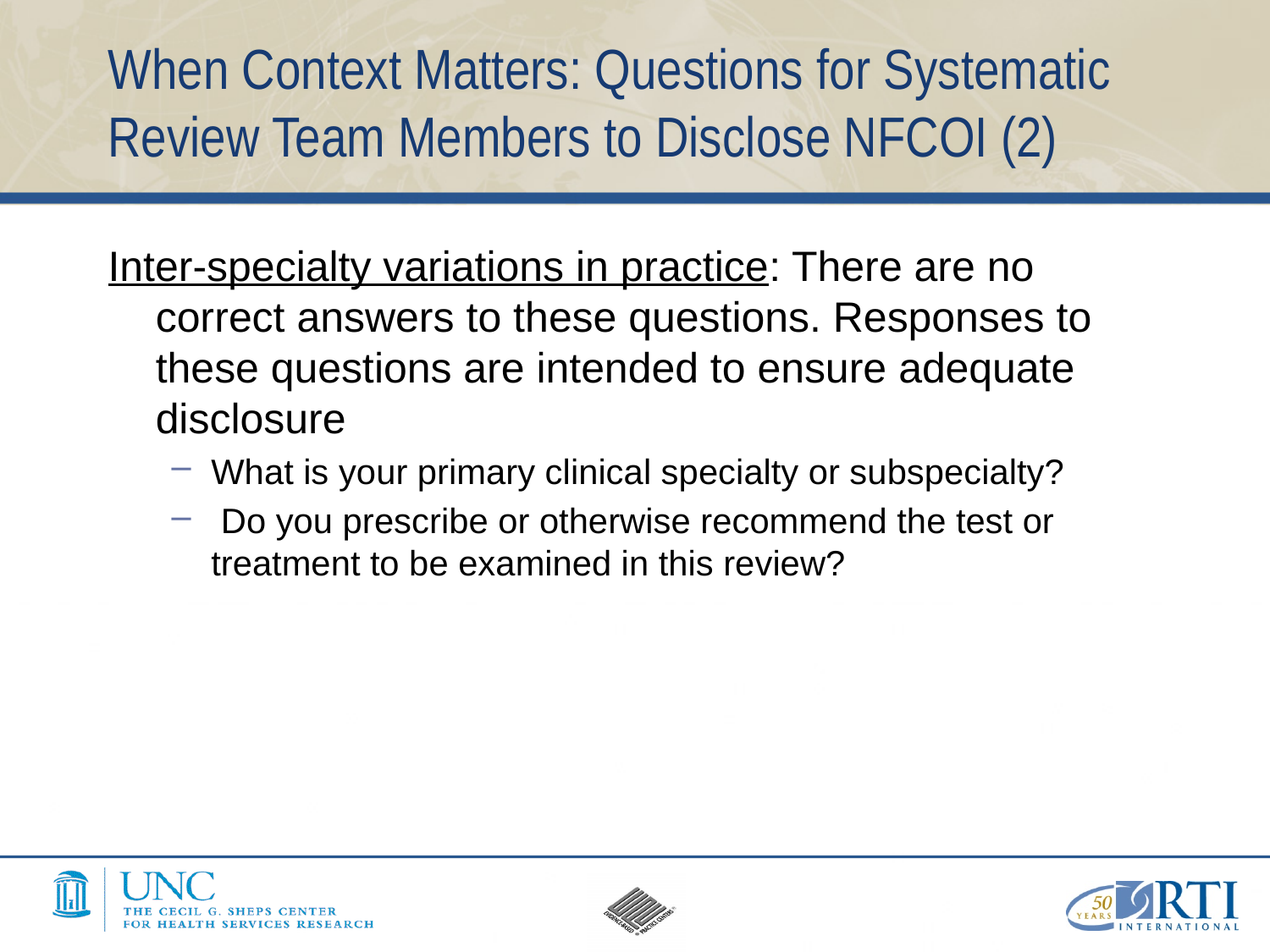

# When Context Matters: Questions for Systematic Review Team Members to Disclose NFCOI (2)
Inter-specialty variations in practice: There are no correct answers to these questions. Responses to these questions are intended to ensure adequate disclosure
What is your primary clinical specialty or subspecialty?
 Do you prescribe or otherwise recommend the test or treatment to be examined in this review?